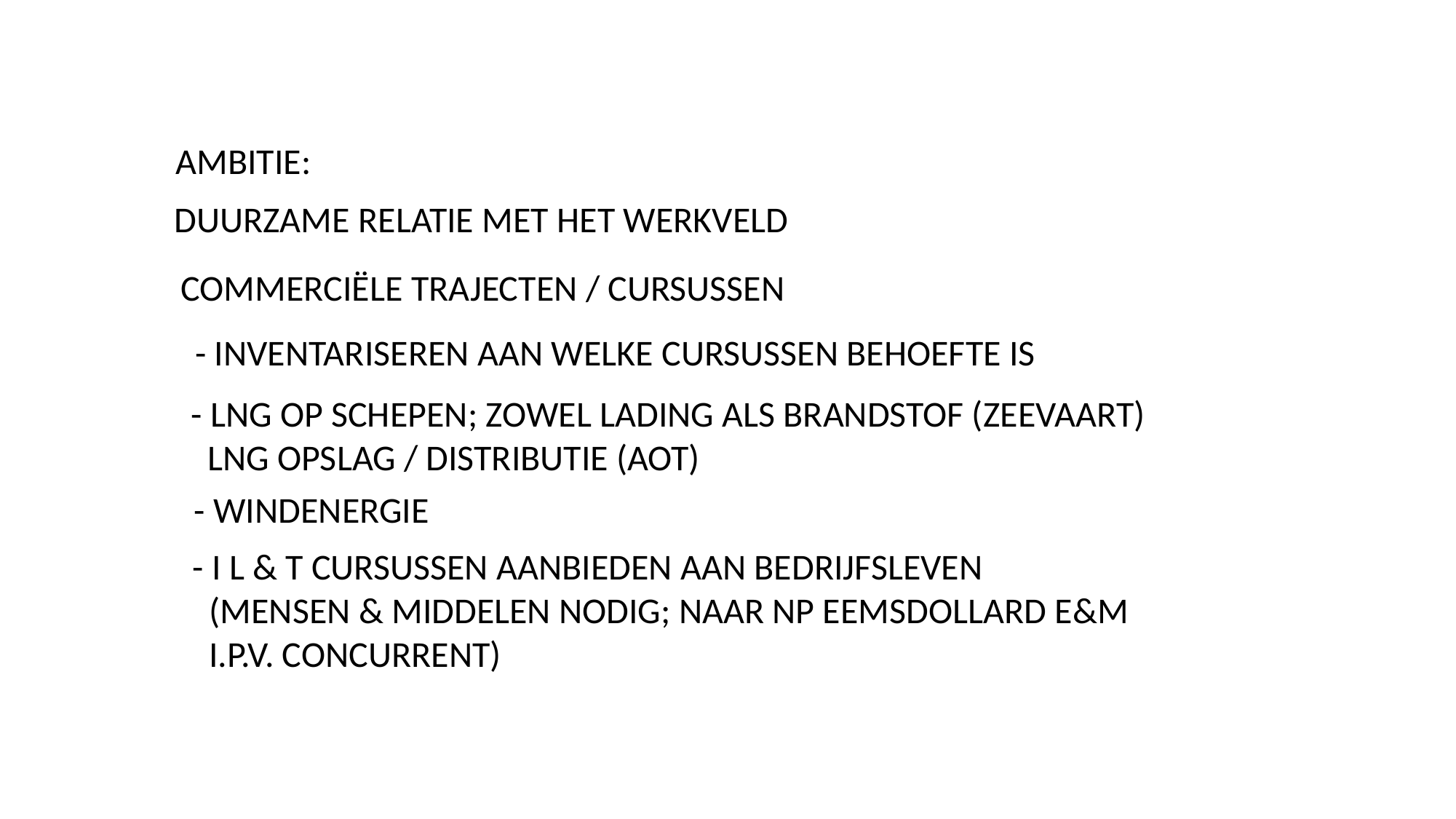

AMBITIE:
DUURZAME RELATIE MET HET WERKVELD
COMMERCIËLE TRAJECTEN / CURSUSSEN
- INVENTARISEREN AAN WELKE CURSUSSEN BEHOEFTE IS
- LNG OP SCHEPEN; ZOWEL LADING ALS BRANDSTOF (ZEEVAART)
  LNG OPSLAG / DISTRIBUTIE (AOT)
- WINDENERGIE
- I L & T CURSUSSEN AANBIEDEN AAN BEDRIJFSLEVEN
  (MENSEN & MIDDELEN NODIG; NAAR NP EEMSDOLLARD E&M
  I.P.V. CONCURRENT)